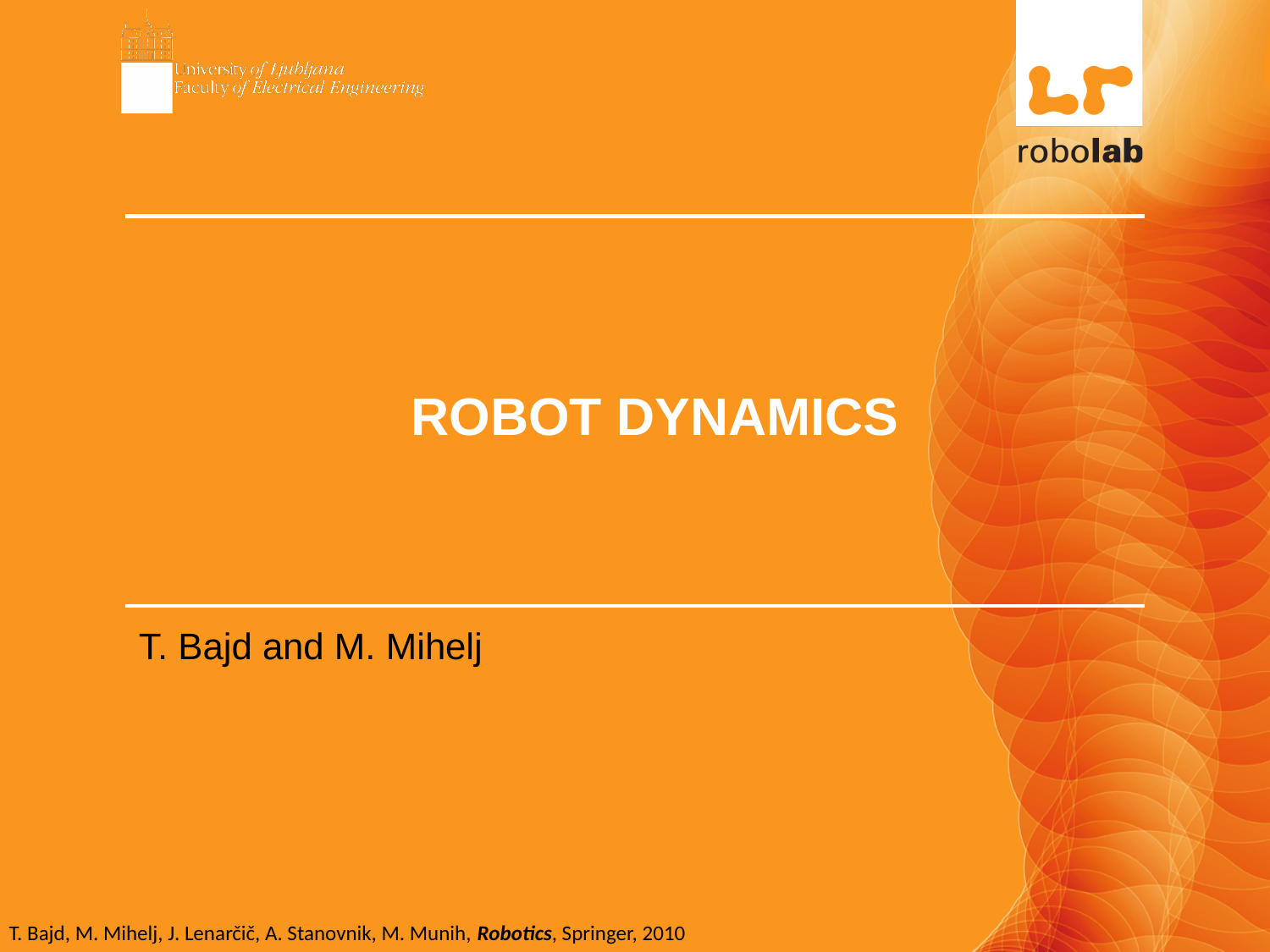

# ROBOT DYNAMICS
T. Bajd and M. Mihelj